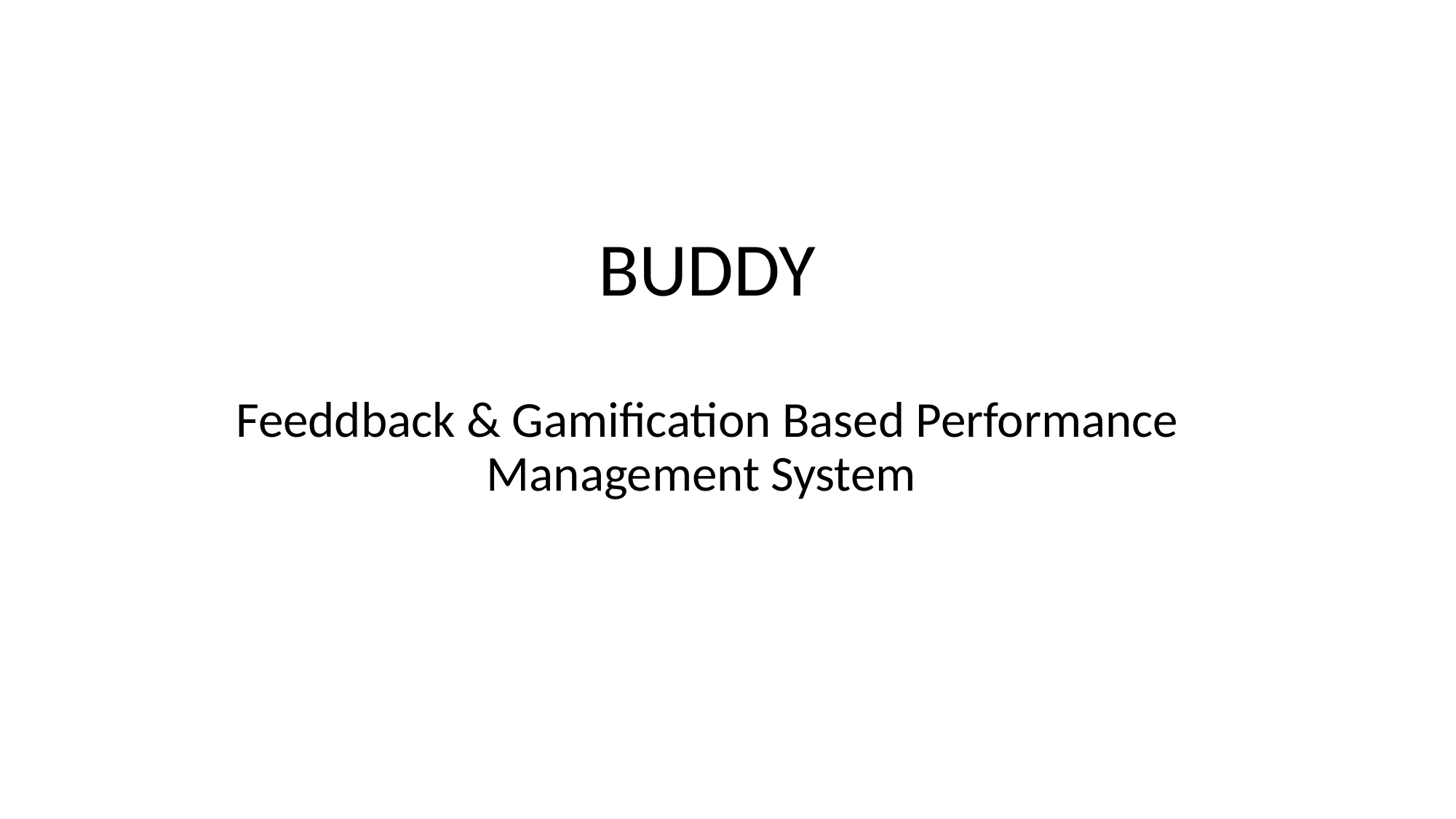

# BUDDY Feeddback & Gamification Based Performance Management System